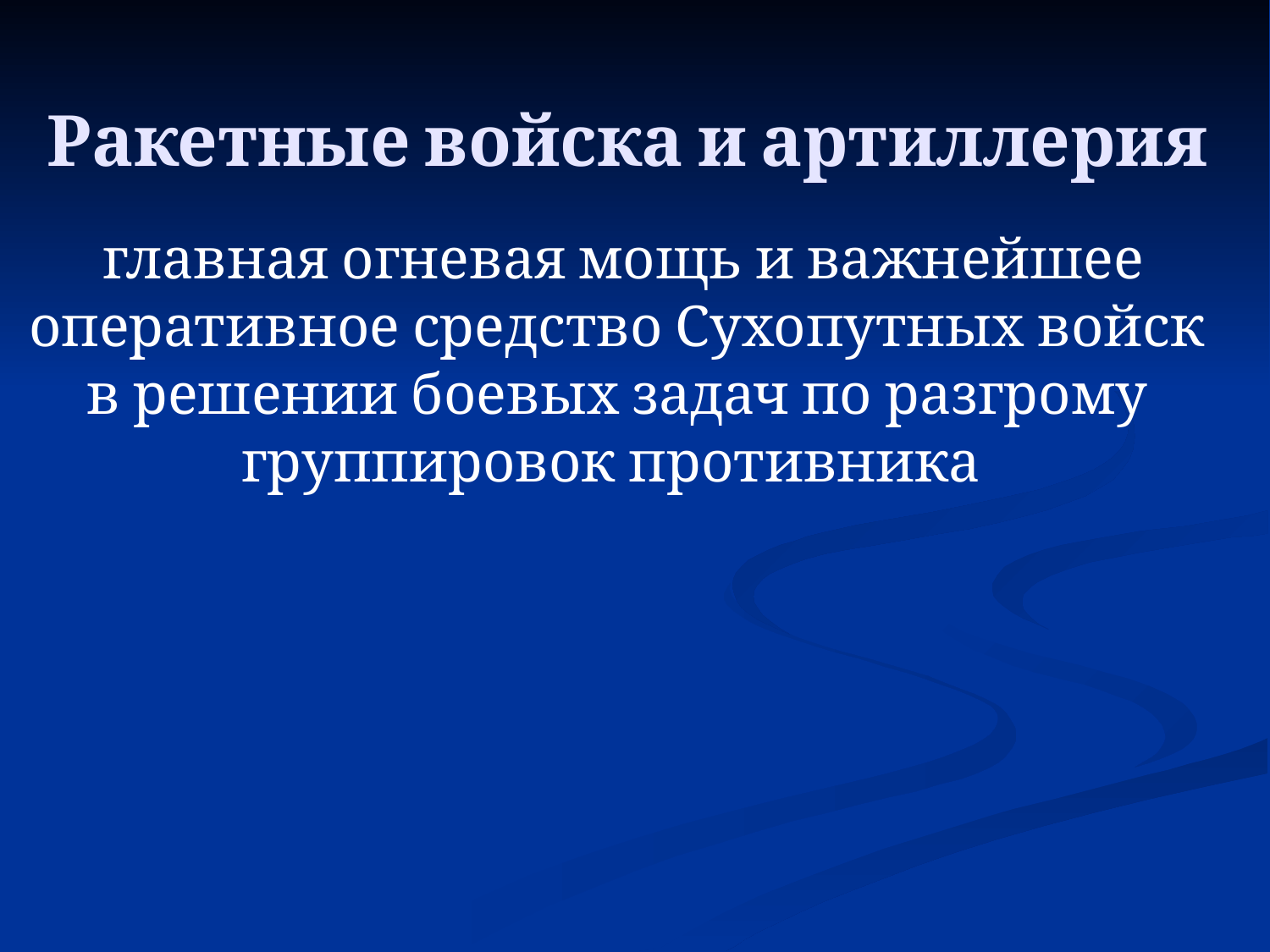

# Ракетные войска и артиллерия
 главная огневая мощь и важнейшее оперативное средство Сухопутных войск в решении боевых задач по разгрому группировок противника